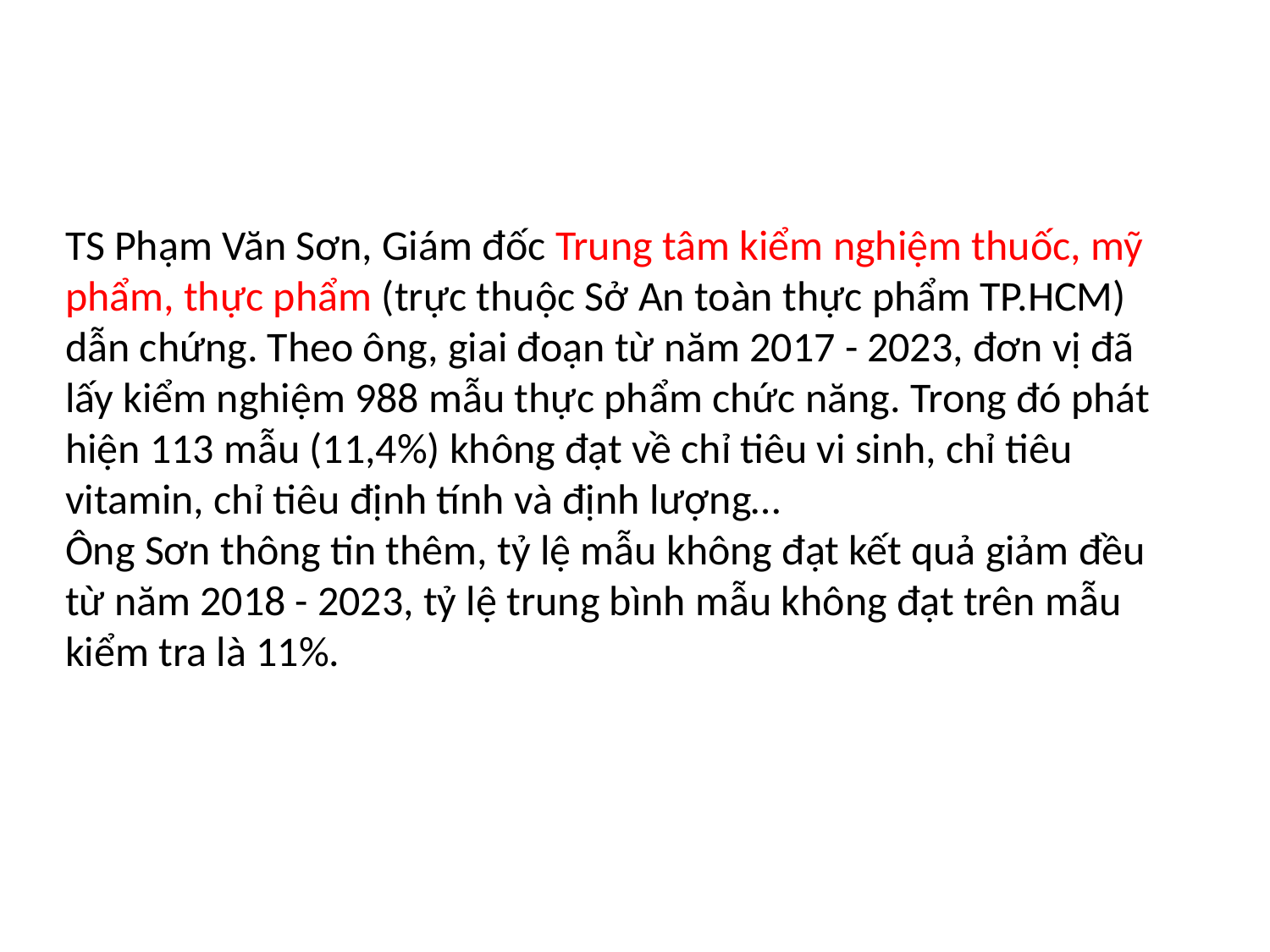

TS Phạm Văn Sơn, Giám đốc Trung tâm kiểm nghiệm thuốc, mỹ phẩm, thực phẩm (trực thuộc Sở An toàn thực phẩm TP.HCM) dẫn chứng. Theo ông, giai đoạn từ năm 2017 - 2023, đơn vị đã lấy kiểm nghiệm 988 mẫu thực phẩm chức năng. Trong đó phát hiện 113 mẫu (11,4%) không đạt về chỉ tiêu vi sinh, chỉ tiêu vitamin, chỉ tiêu định tính và định lượng…
Ông Sơn thông tin thêm, tỷ lệ mẫu không đạt kết quả giảm đều từ năm 2018 - 2023, tỷ lệ trung bình mẫu không đạt trên mẫu kiểm tra là 11%.